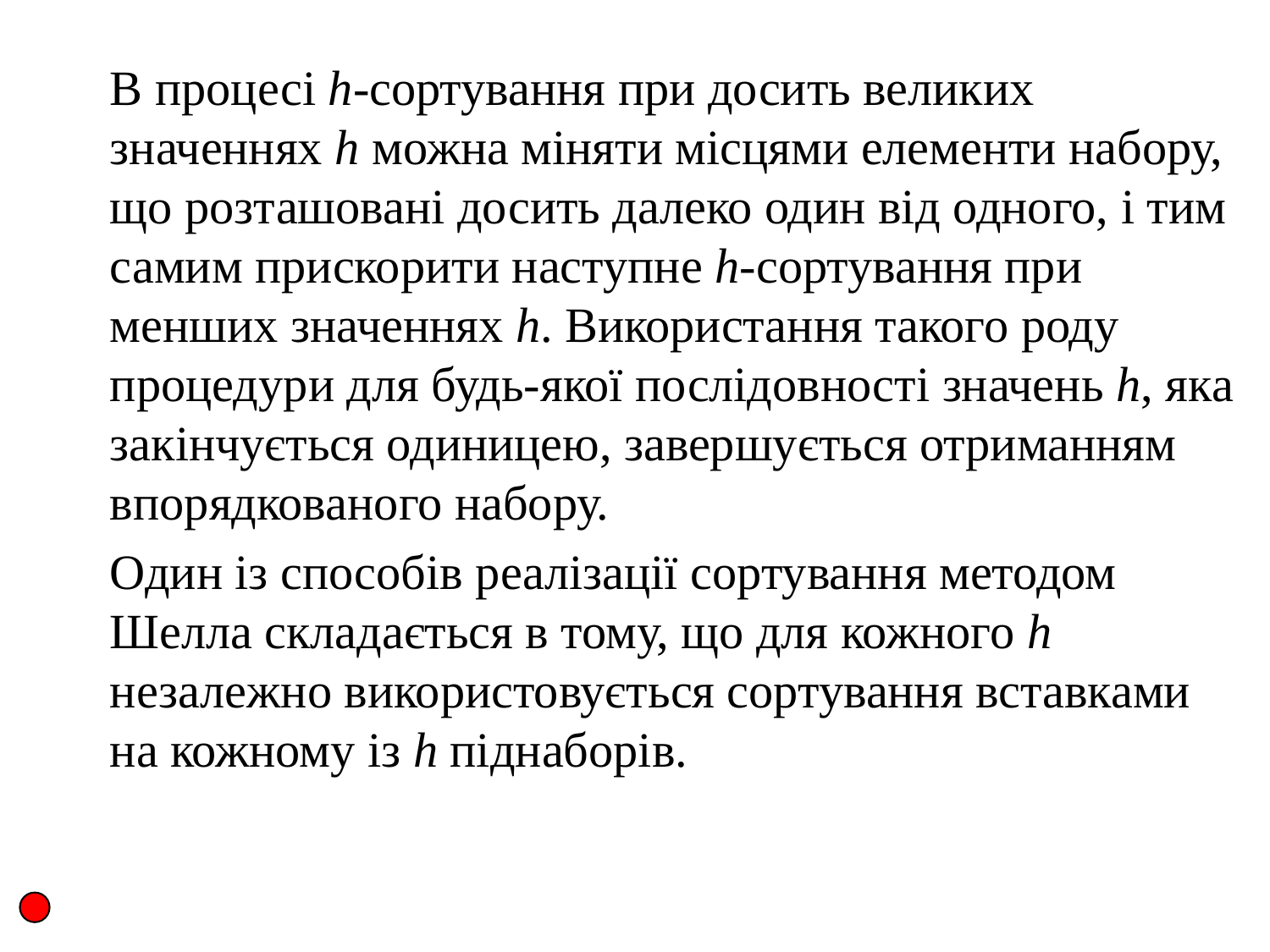

В процесі h-сортування при досить великих значеннях h можна міняти місцями елементи набору, що розташовані досить далеко один від одного, і тим самим прискорити наступне h-сортування при менших значеннях h. Використання такого роду процедури для будь-якої послідовності значень h, яка закінчується одиницею, завершується отриманням впорядкованого набору.
	Один із способів реалізації сортування методом Шелла складається в тому, що для кожного h незалежно використовується сортування вставками на кожному із h піднаборів.